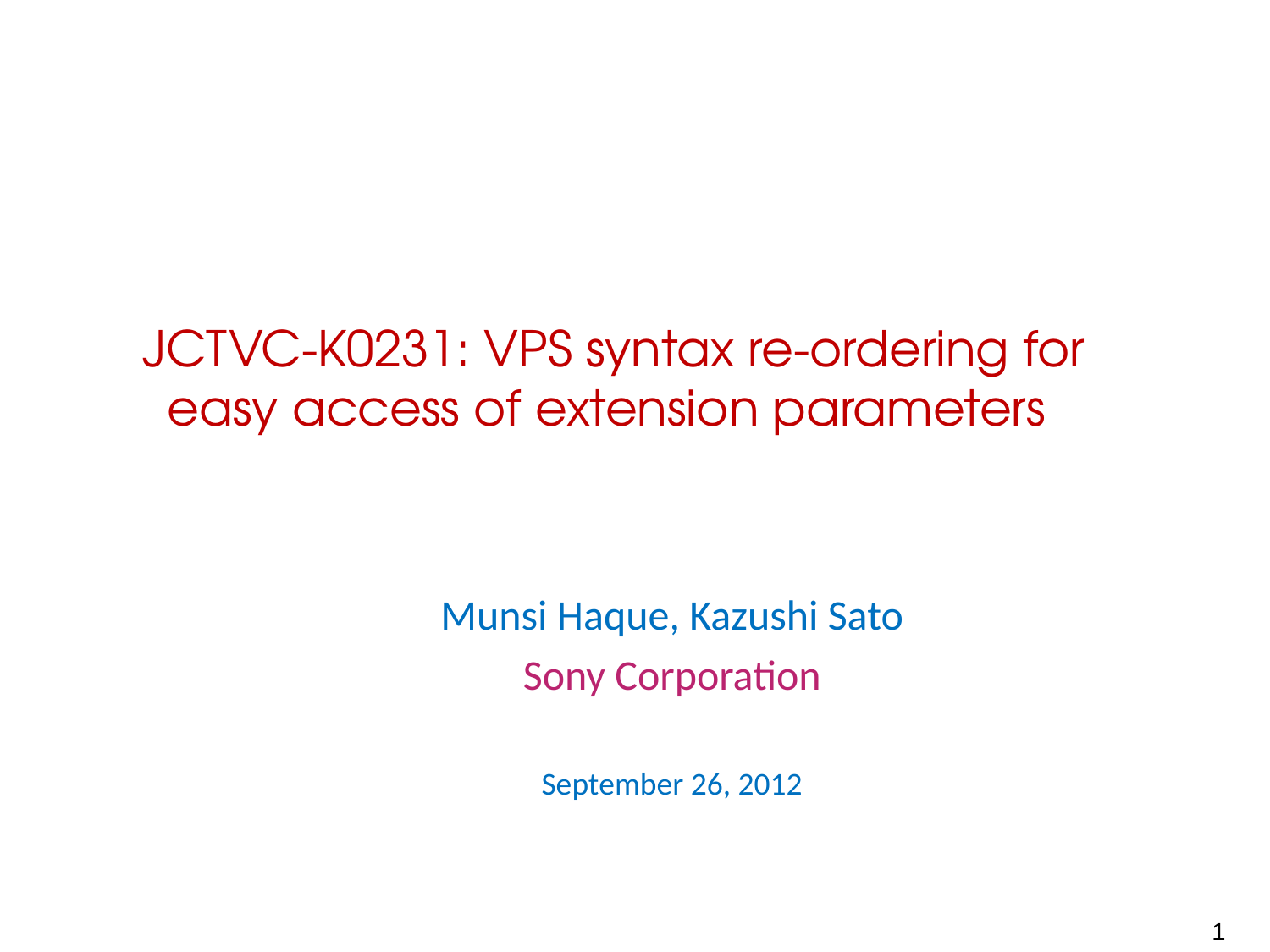

JCTVC-K0231: VPS syntax re-ordering for easy access of extension parameters
Munsi Haque, Kazushi Sato
Sony Corporation

September 26, 2012
1